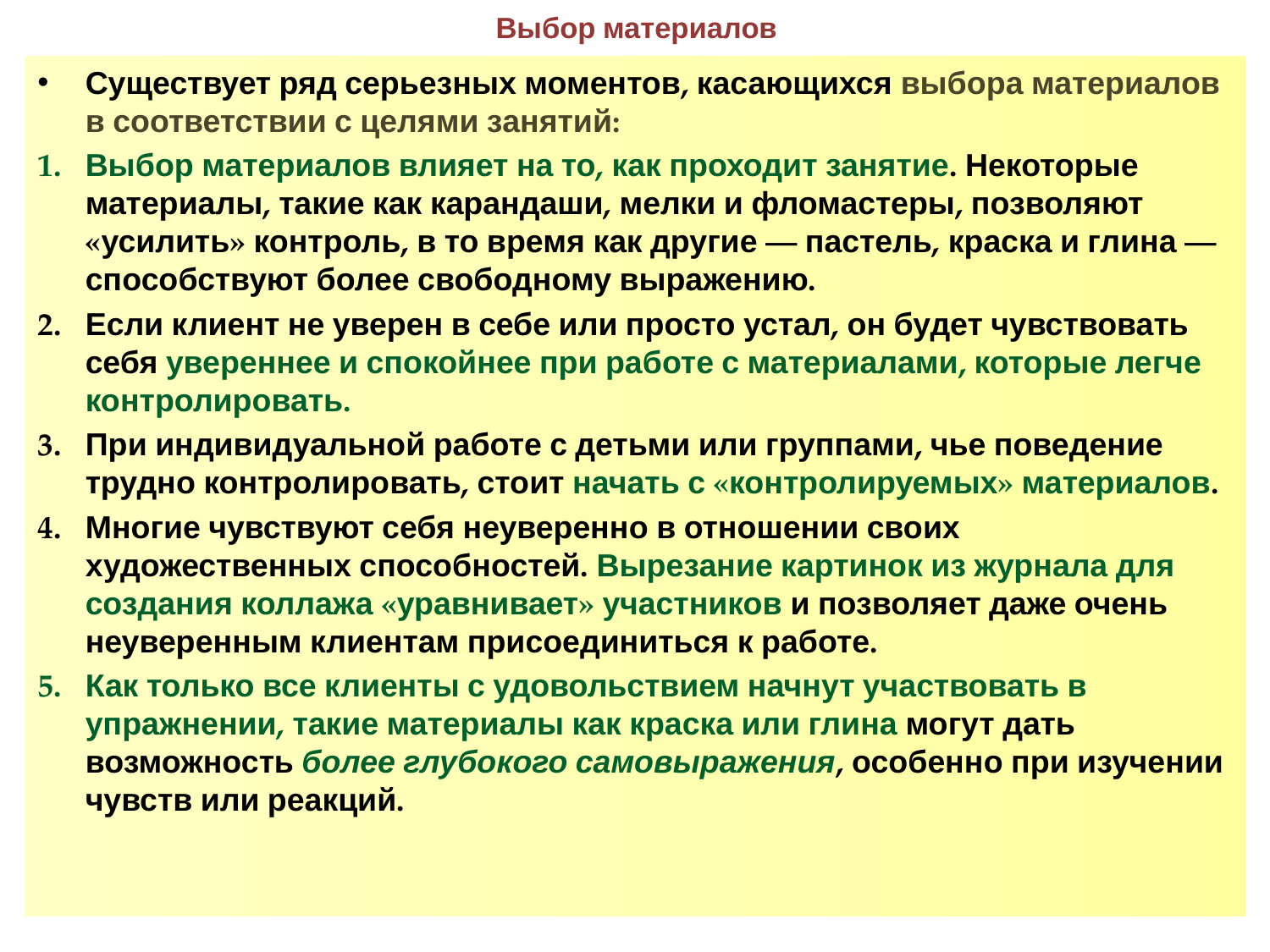

# Выбор материалов
Существует ряд серьезных моментов, касающихся выбора материалов в соответствии с целями занятий:
Выбор материалов влияет на то, как проходит занятие. Некоторые материалы, такие как карандаши, мелки и фломастеры, позволяют «усилить» контроль, в то время как другие — пастель, краска и глина — способствуют более свободному выражению.
Если клиент не уверен в себе или просто устал, он будет чувствовать себя увереннее и спокойнее при работе с материалами, которые легче контролировать.
При индивидуальной работе с детьми или группами, чье поведение трудно контролировать, стоит начать с «контролируемых» материалов.
Многие чувствуют себя неуверенно в отношении своих художественных способностей. Вырезание картинок из журнала для создания коллажа «уравнивает» участников и позволяет даже очень неуверенным клиентам присоединиться к работе.
Как только все клиенты с удовольствием начнут участвовать в упражнении, такие материалы как краска или глина могут дать возможность более глубокого самовыражения, особенно при изучении чувств или реакций.